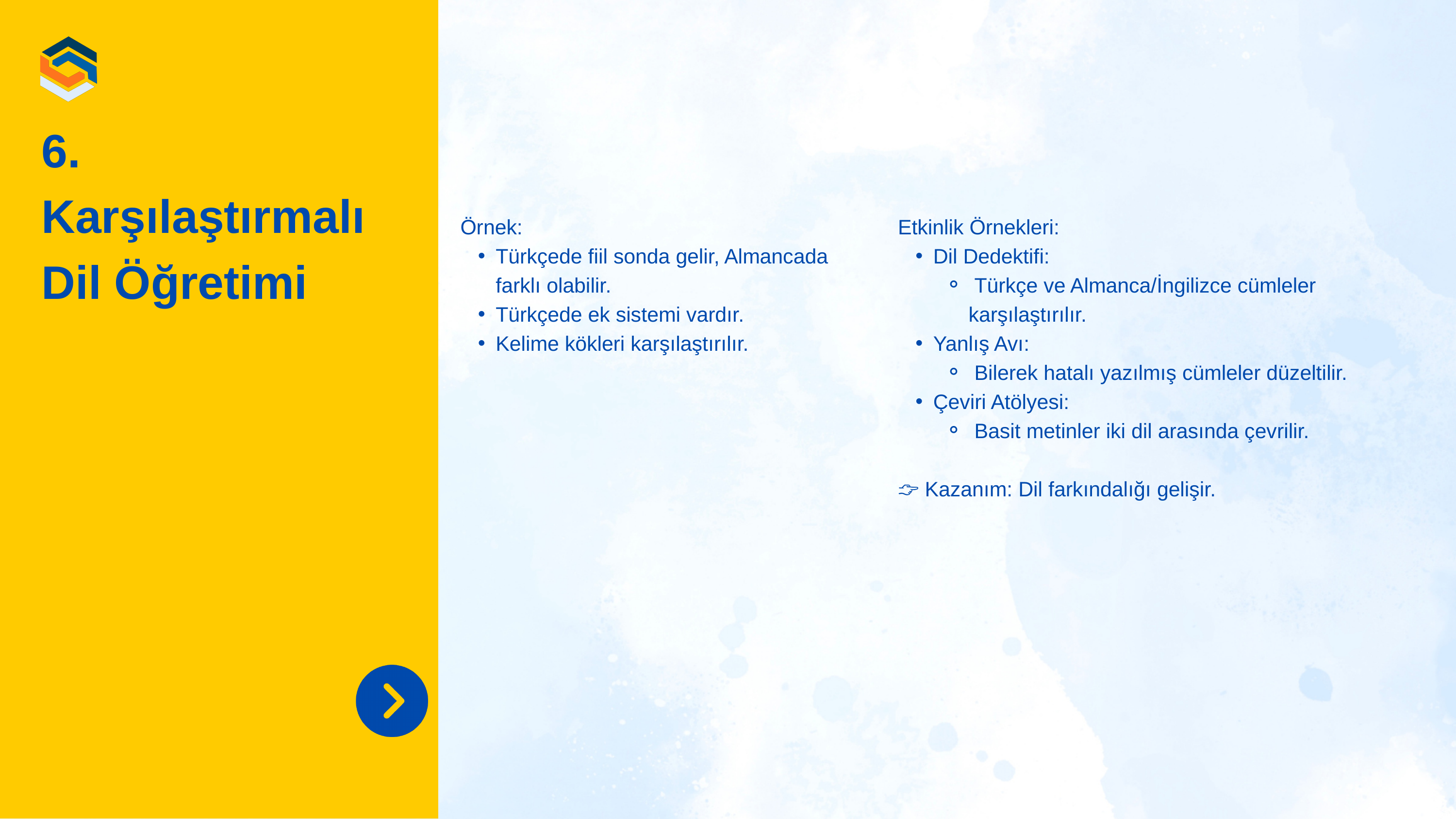

6. Karşılaştırmalı Dil Öğretimi

Örnek:
Türkçede fiil sonda gelir, Almancada farklı olabilir.
Türkçede ek sistemi vardır.
Kelime kökleri karşılaştırılır.

Etkinlik Örnekleri:
Dil Dedektifi:
 Türkçe ve Almanca/İngilizce cümleler karşılaştırılır.
Yanlış Avı:
 Bilerek hatalı yazılmış cümleler düzeltilir.
Çeviri Atölyesi:
 Basit metinler iki dil arasında çevrilir.

👉 Kazanım: Dil farkındalığı gelişir.